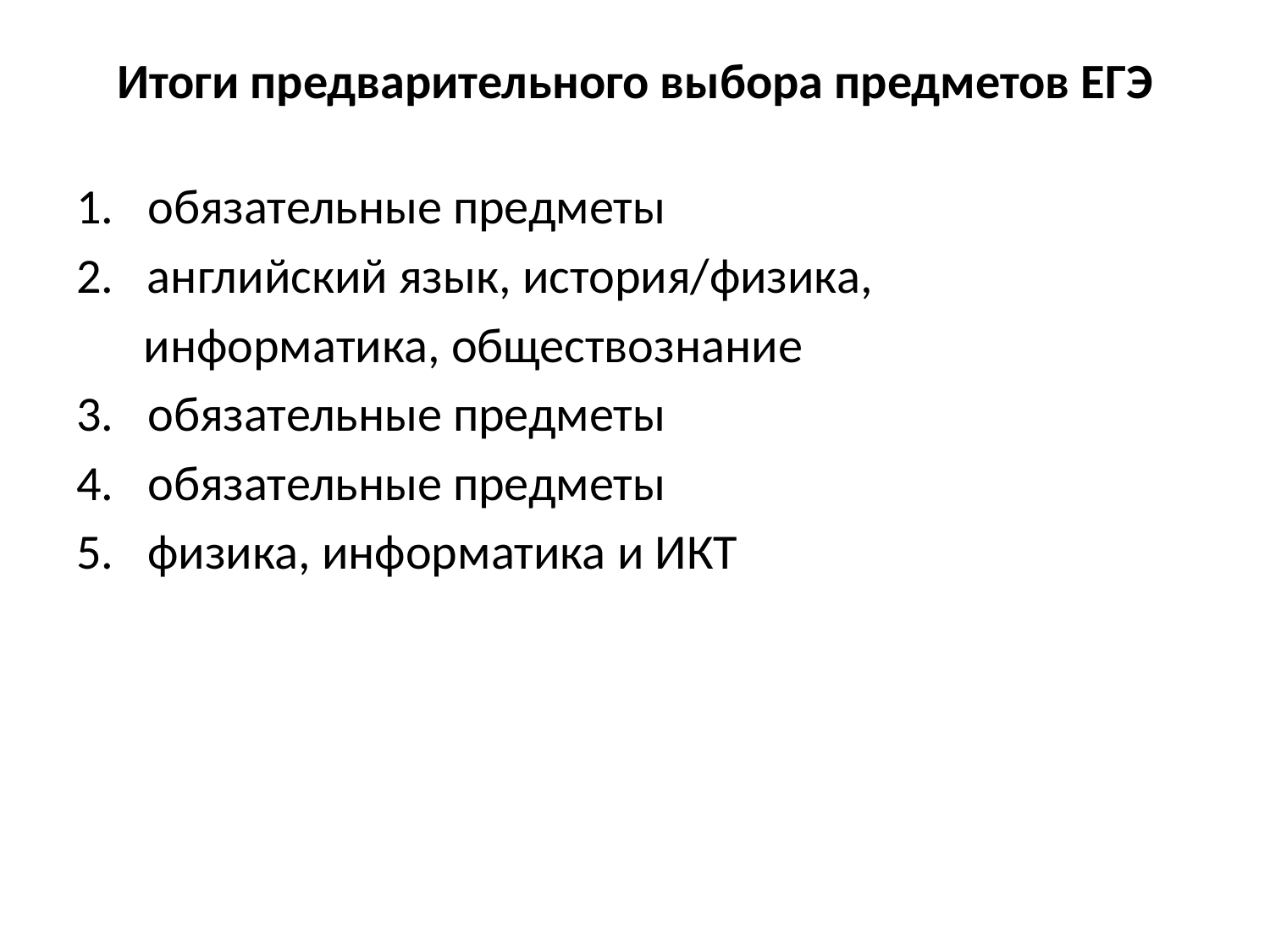

# Итоги предварительного выбора предметов ЕГЭ
обязательные предметы
2.   английский язык, история/физика,
      информатика, обществознание
обязательные предметы
обязательные предметы
физика, информатика и ИКТ